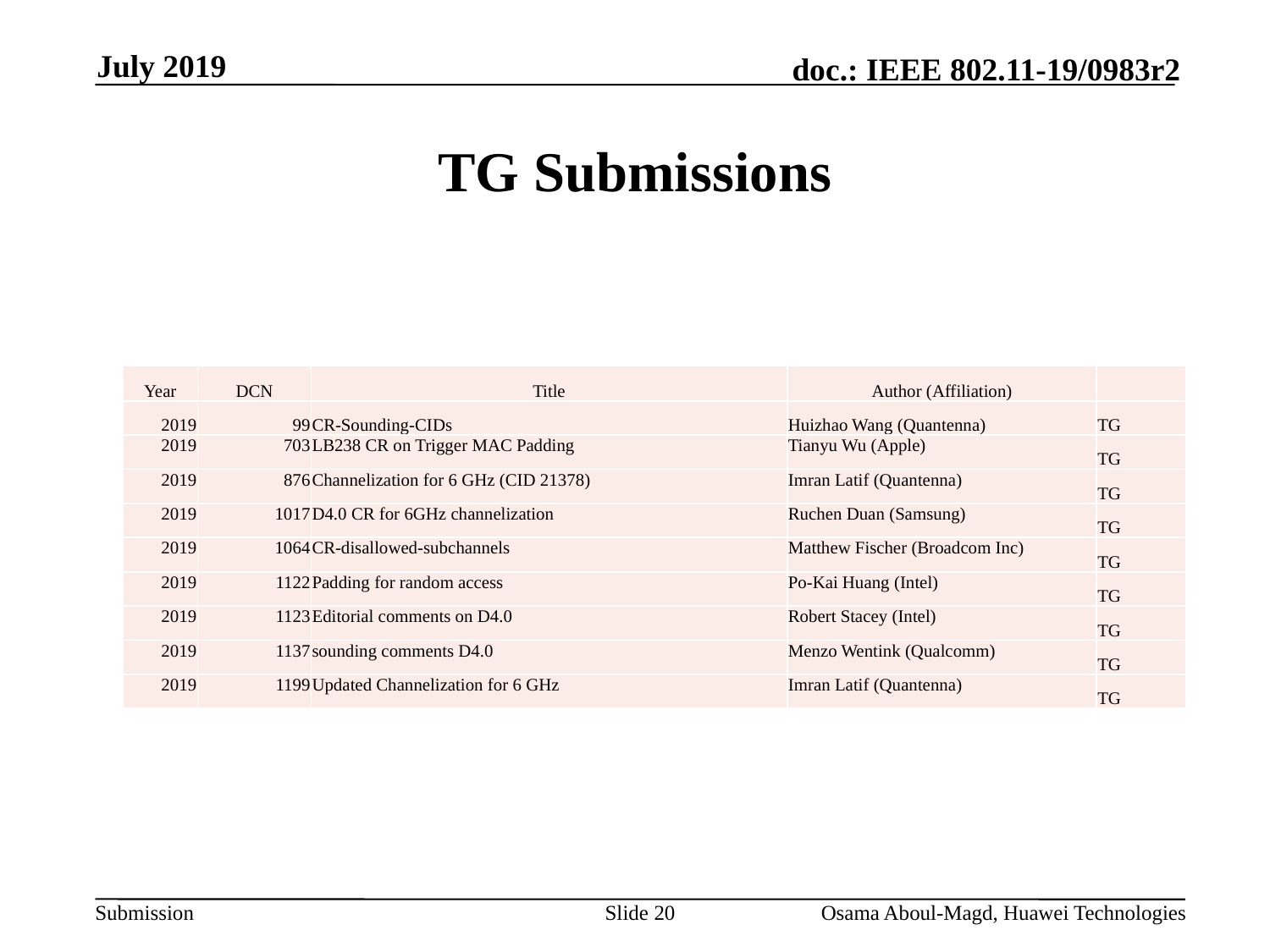

July 2019
# TG Submissions
| Year | DCN | Title | Author (Affiliation) |  |
| --- | --- | --- | --- | --- |
| 2019 | 99 | CR-Sounding-CIDs | Huizhao Wang (Quantenna) | TG |
| 2019 | 703 | LB238 CR on Trigger MAC Padding | Tianyu Wu (Apple) | TG |
| 2019 | 876 | Channelization for 6 GHz (CID 21378) | Imran Latif (Quantenna) | TG |
| 2019 | 1017 | D4.0 CR for 6GHz channelization | Ruchen Duan (Samsung) | TG |
| 2019 | 1064 | CR-disallowed-subchannels | Matthew Fischer (Broadcom Inc) | TG |
| 2019 | 1122 | Padding for random access | Po-Kai Huang (Intel) | TG |
| 2019 | 1123 | Editorial comments on D4.0 | Robert Stacey (Intel) | TG |
| 2019 | 1137 | sounding comments D4.0 | Menzo Wentink (Qualcomm) | TG |
| 2019 | 1199 | Updated Channelization for 6 GHz | Imran Latif (Quantenna) | TG |
Slide 20
Osama Aboul-Magd, Huawei Technologies